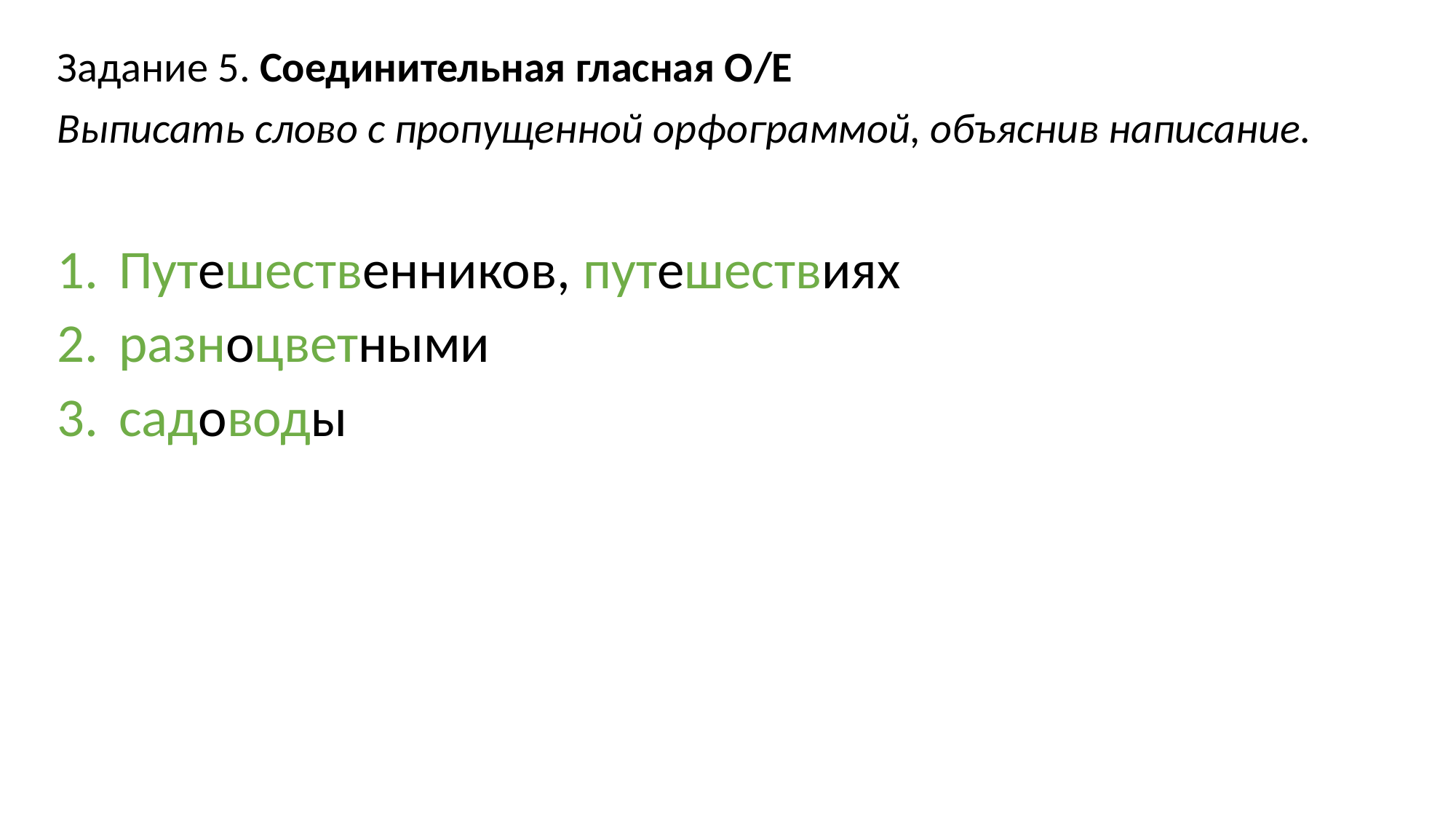

Задание 5. Соединительная гласная О/Е
Выписать слово с пропущенной орфограммой, объяснив написание.

Путешественников, путешествиях
разноцветными
садоводы